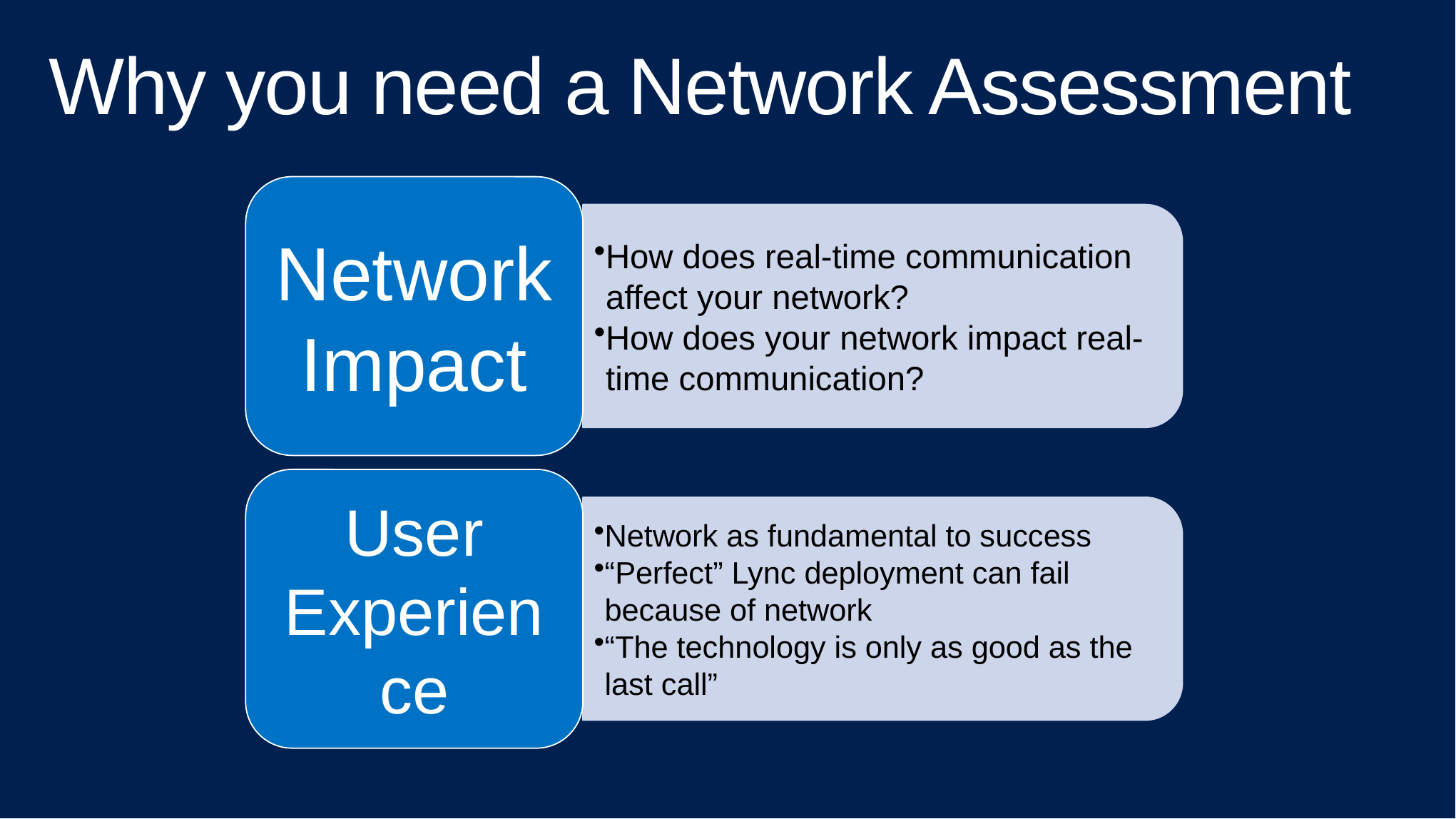

# Why you need a Network Assessment
Network Impact
How does real-time communication affect your network?
User Experience
Network as fundamental to success
How does your network impact real-time communication?
“Perfect” Lync deployment can fail because of network
“The technology is only as good as the last call”